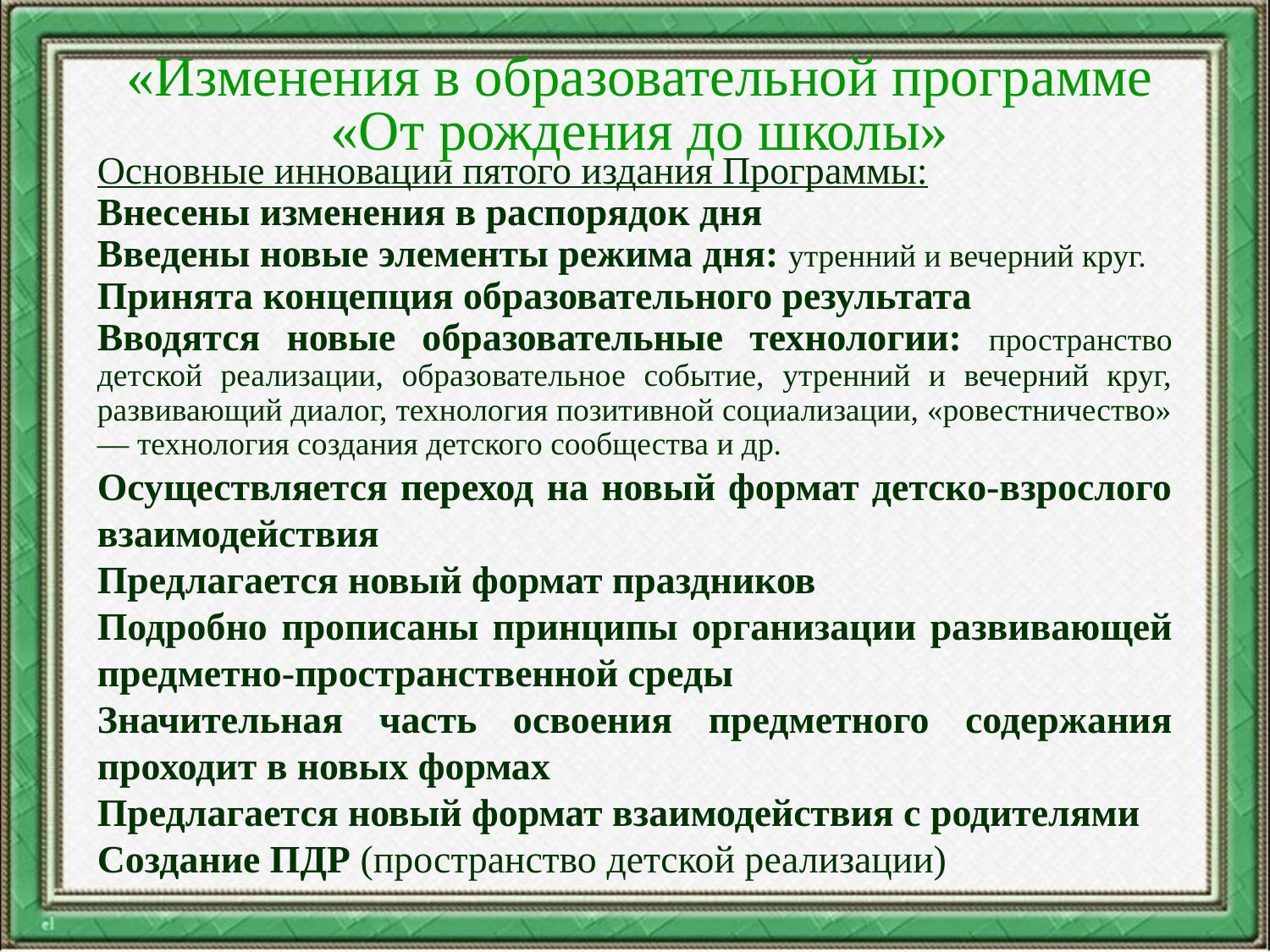

«Изменения в образовательной программе «От рождения до школы»
Основные инновации пятого издания Программы:
Внесены изменения в распорядок дня
Введены новые элементы режима дня: утренний и вечерний круг.
Принята концепция образовательного результата
Вводятся новые образовательные технологии: пространство детской реализации, образовательное событие, утренний и вечерний круг, развивающий диалог, технология позитивной социализации, «ровестничество» — технология создания детского сообщества и др.
Осуществляется переход на новый формат детско-взрослого взаимодействия
Предлагается новый формат праздников
Подробно прописаны принципы организации развивающей предметно-пространственной среды
Значительная часть освоения предметного содержания проходит в новых формах
Предлагается новый формат взаимодействия с родителями
Создание ПДР (пространство детской реализации)